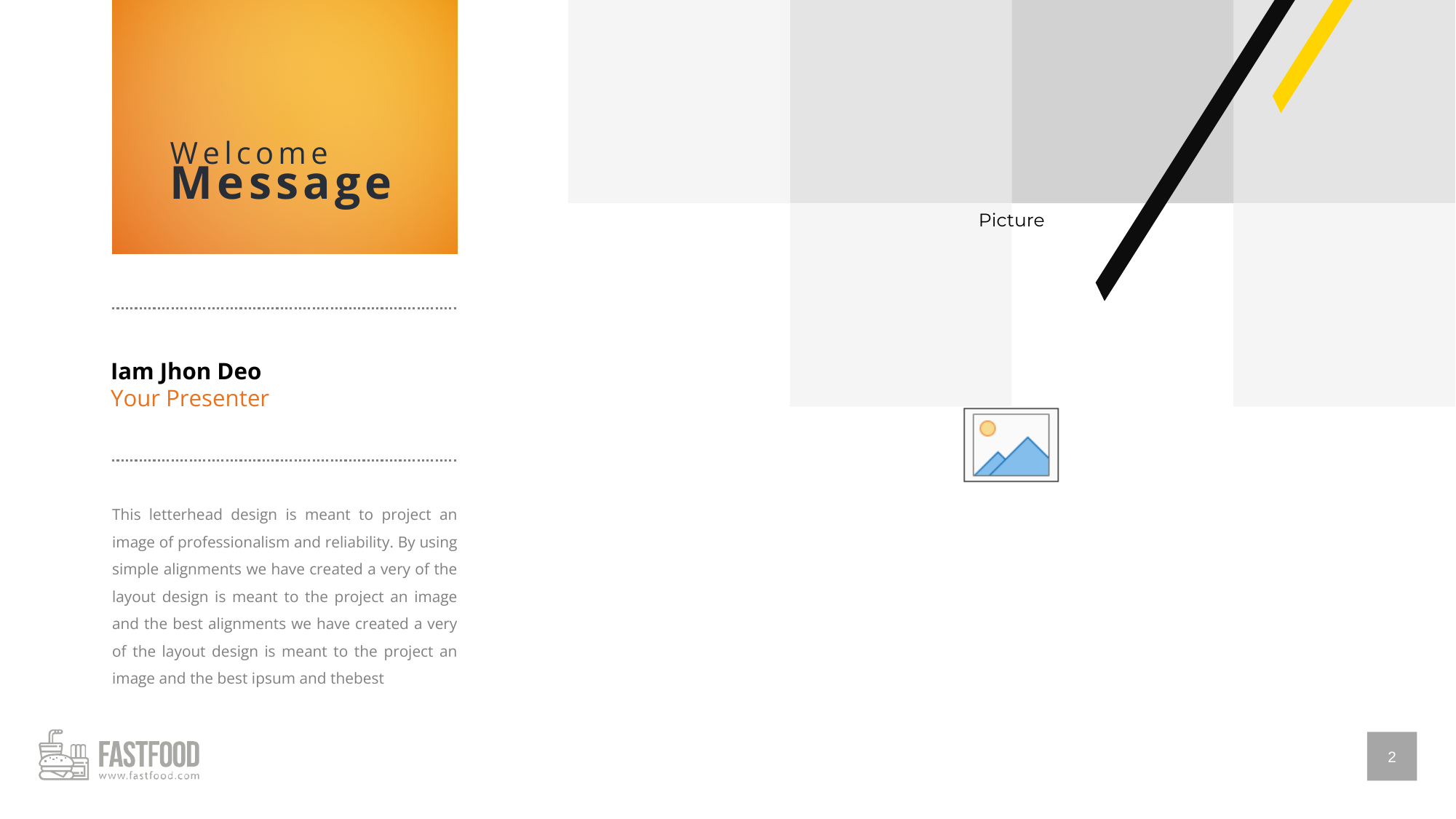

Welcome Message

Iam Jhon Deo
Your Presenter
This letterhead design is meant to project an image of professionalism and reliability. By using simple alignments we have created a very of the layout design is meant to the project an image and the best alignments we have created a very of the layout design is meant to the project an image and the best ipsum and thebest